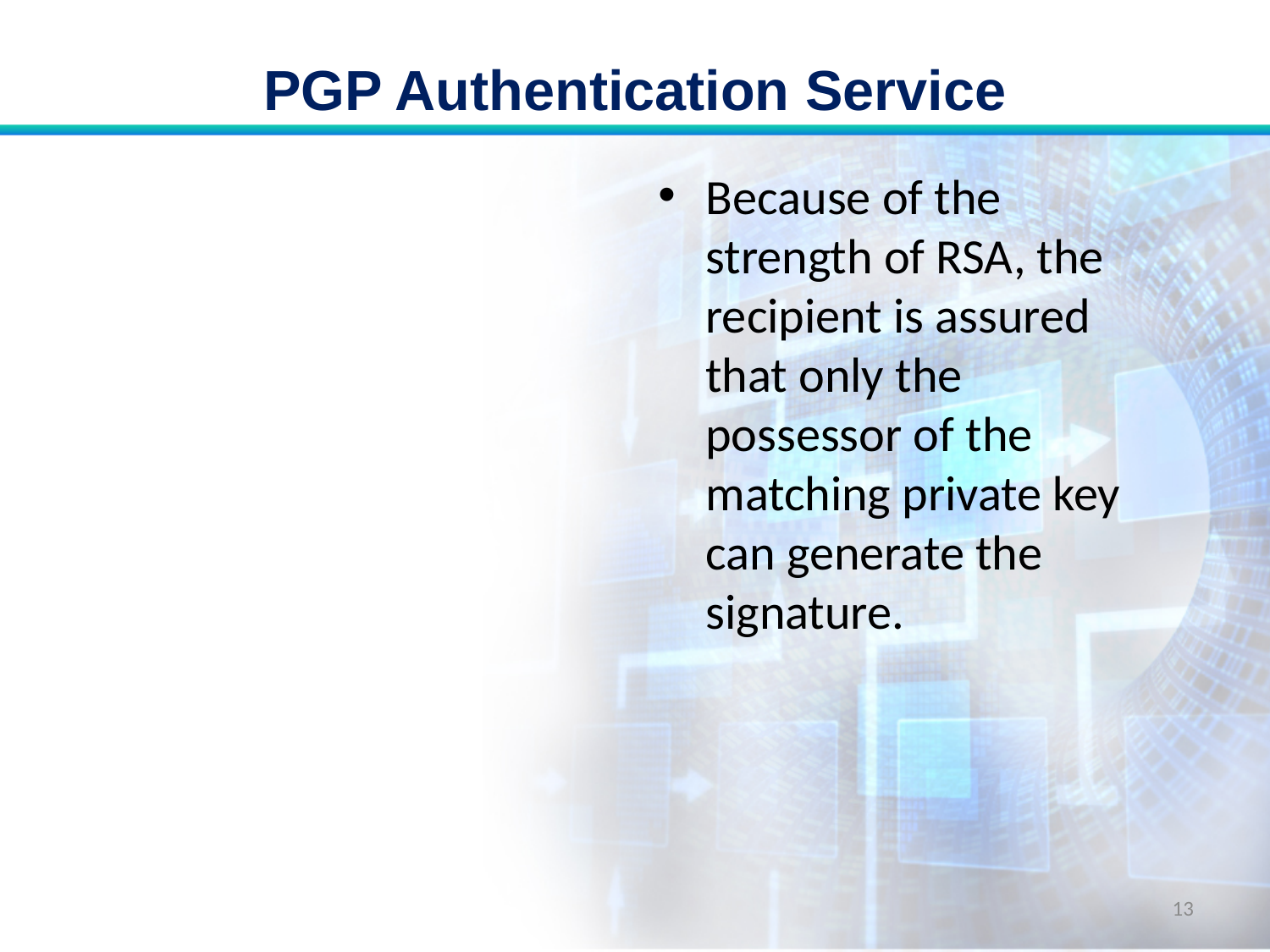

# PGP Authentication Service
Because of the strength of RSA, the recipient is assured that only the possessor of the matching private key can generate the signature.
13